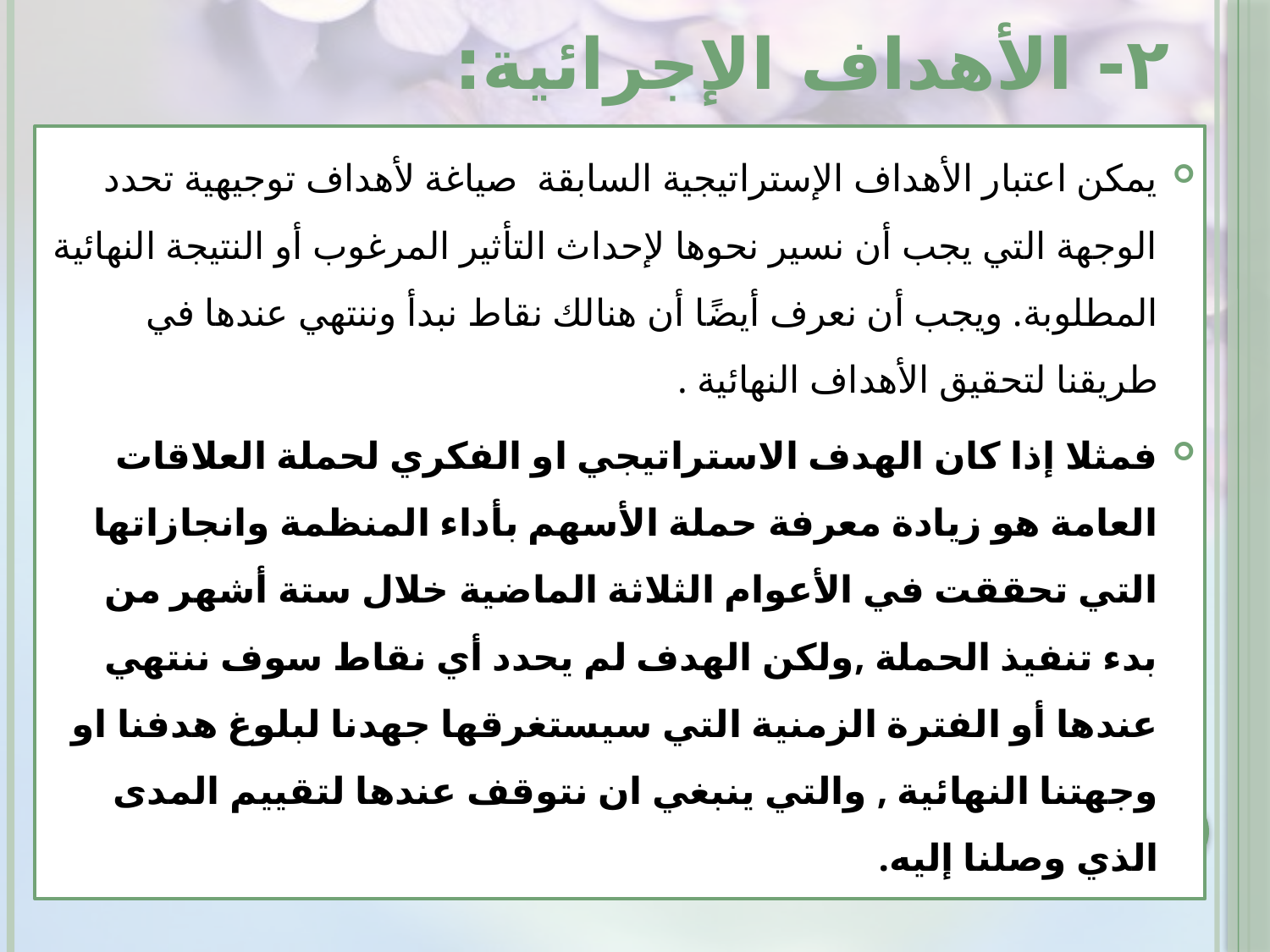

# ٢- الأهداف الإجرائية:
يمكن اعتبار الأهداف الإستراتيجية السابقة  صياغة لأهداف توجيهية تحدد الوجهة التي يجب أن نسير نحوها لإحداث التأثير المرغوب أو النتيجة النهائية المطلوبة. ويجب أن نعرف أيضًا أن هنالك نقاط نبدأ وننتهي عندها في طريقنا لتحقيق الأهداف النهائية .
فمثلا إذا كان الهدف الاستراتيجي او الفكري لحملة العلاقات العامة هو زيادة معرفة حملة الأسهم بأداء المنظمة وانجازاتها التي تحققت في الأعوام الثلاثة الماضية خلال ستة أشهر من بدء تنفيذ الحملة ,ولكن الهدف لم يحدد أي نقاط سوف ننتهي عندها أو الفترة الزمنية التي سيستغرقها جهدنا لبلوغ هدفنا او وجهتنا النهائية , والتي ينبغي ان نتوقف عندها لتقييم المدى الذي وصلنا إليه.